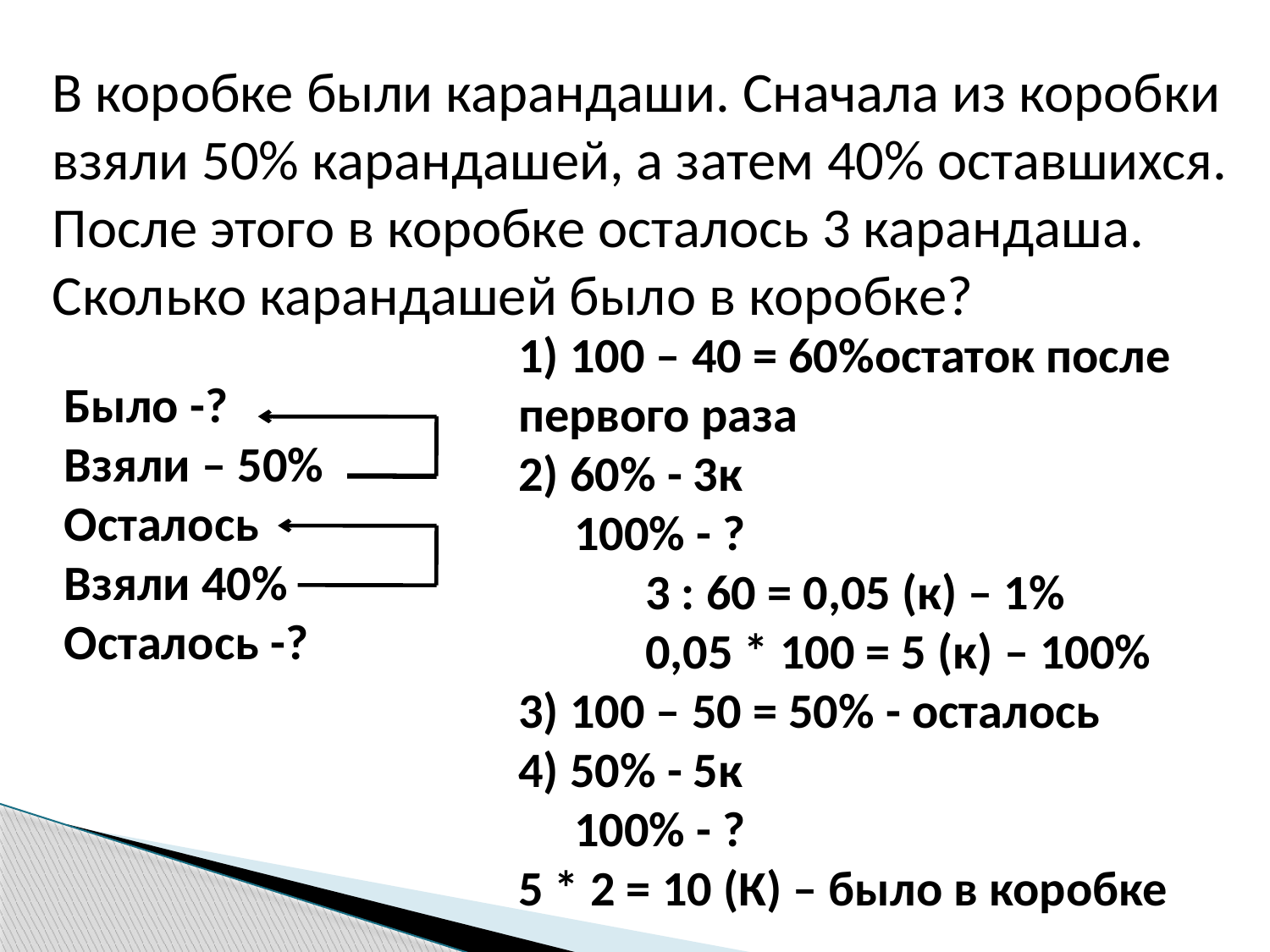

В коробке были карандаши. Сначала из коробки взяли 50% карандашей, а затем 40% оставшихся. После этого в коробке осталось 3 карандаша. Сколько карандашей было в коробке?
1) 100 – 40 = 60%остаток после первого раза
2) 60% - 3к
     100% - ?
	3 : 60 = 0,05 (к) – 1%
	0,05 * 100 = 5 (к) – 100%
3) 100 – 50 = 50% - осталось
4) 50% - 5к
     100% - ?
5 * 2 = 10 (К) – было в коробке
Было -?
Взяли – 50%
Осталось
Взяли 40%
Осталось -?